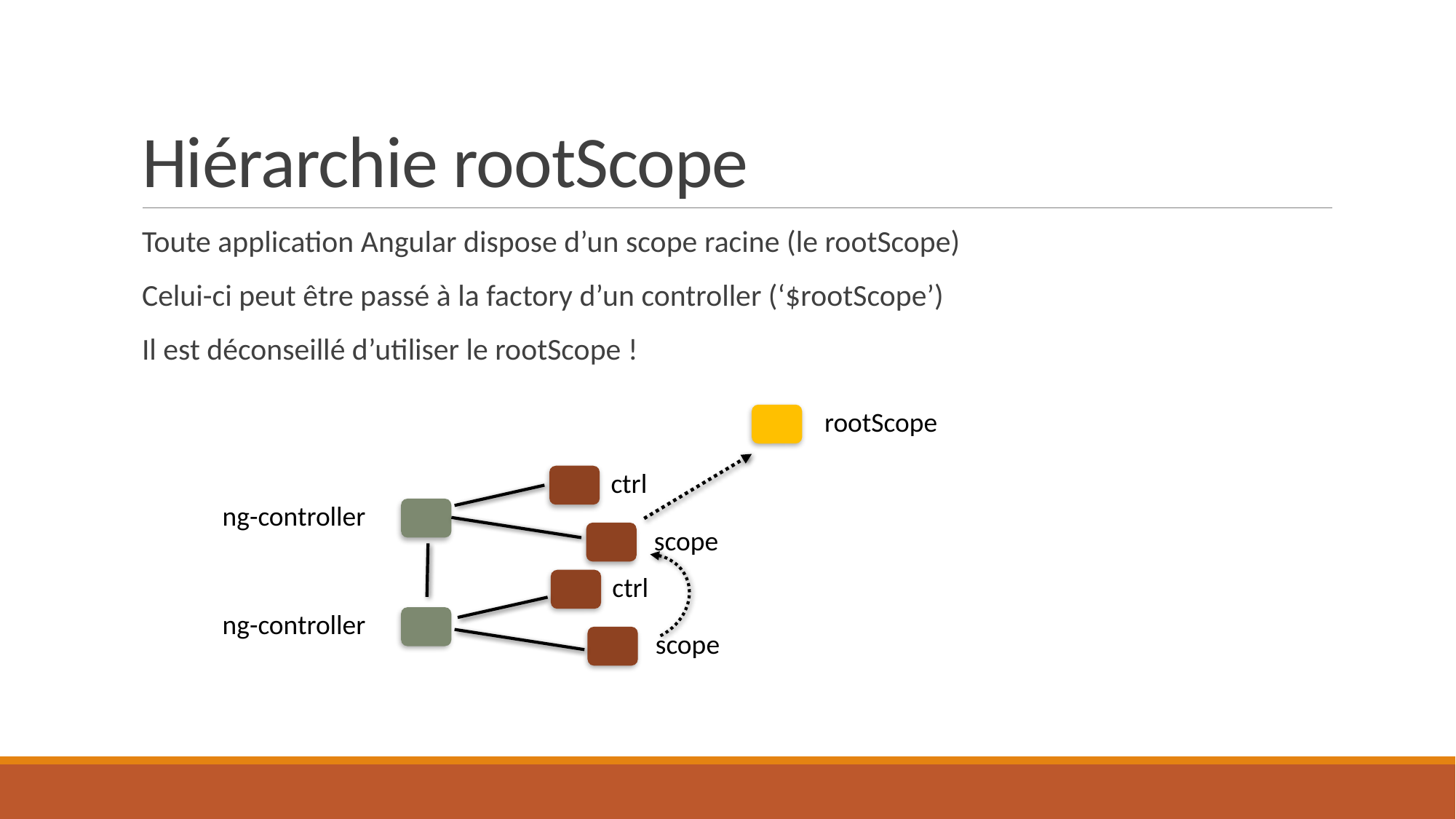

# Hiérarchie rootScope
Toute application Angular dispose d’un scope racine (le rootScope)
Celui-ci peut être passé à la factory d’un controller (‘$rootScope’)
Il est déconseillé d’utiliser le rootScope !

rootScope

ctrl

ng-controller

scope

ctrl

ng-controller

scope